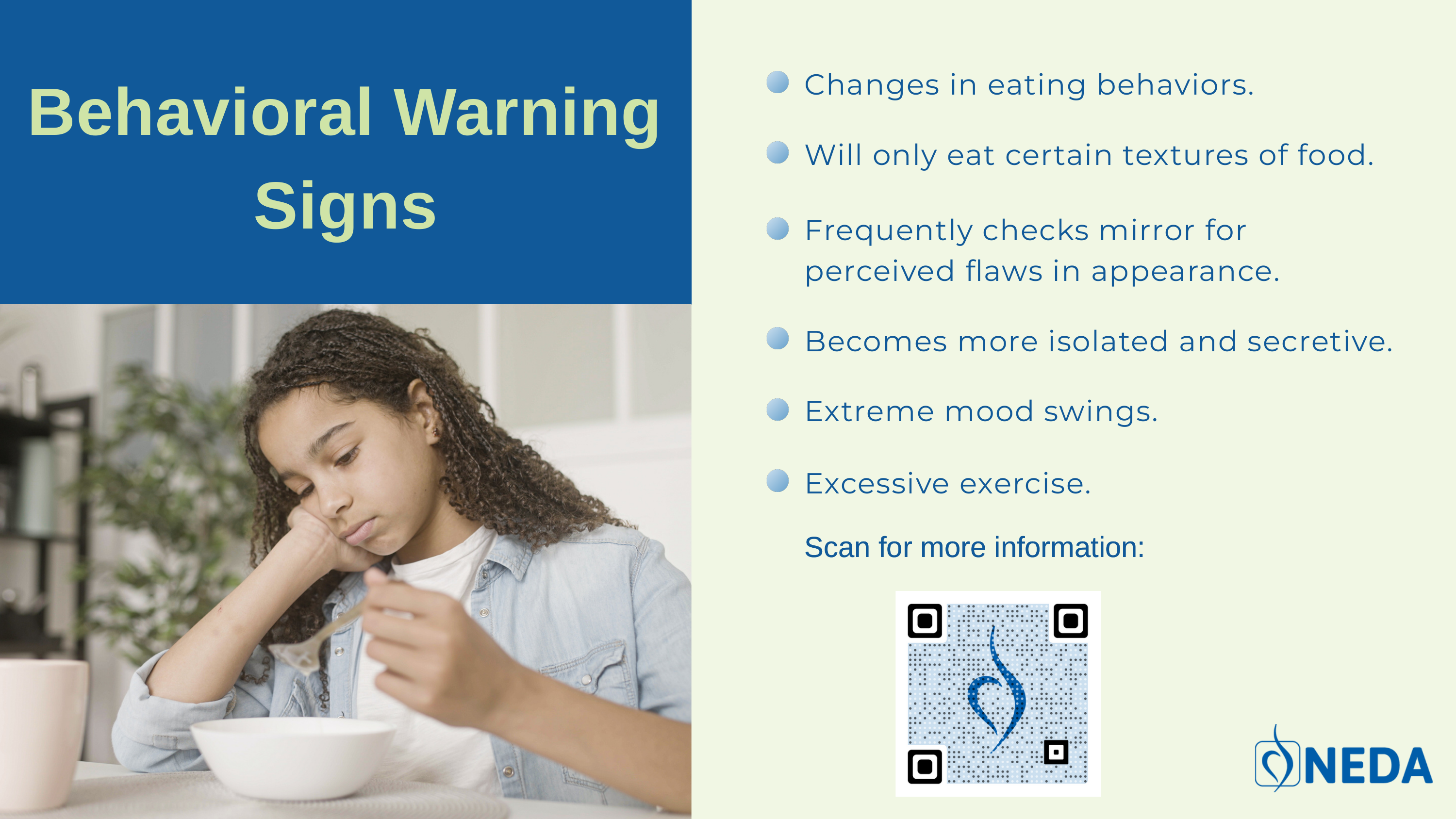

Behavioral Warning Signs
Changes in eating behaviors.

Will only eat certain textures of food.

Frequently checks mirror for perceived flaws in appearance.

Becomes more isolated and secretive.

Extreme mood swings.

Excessive exercise.

Scan for more information:
Scan for more information: